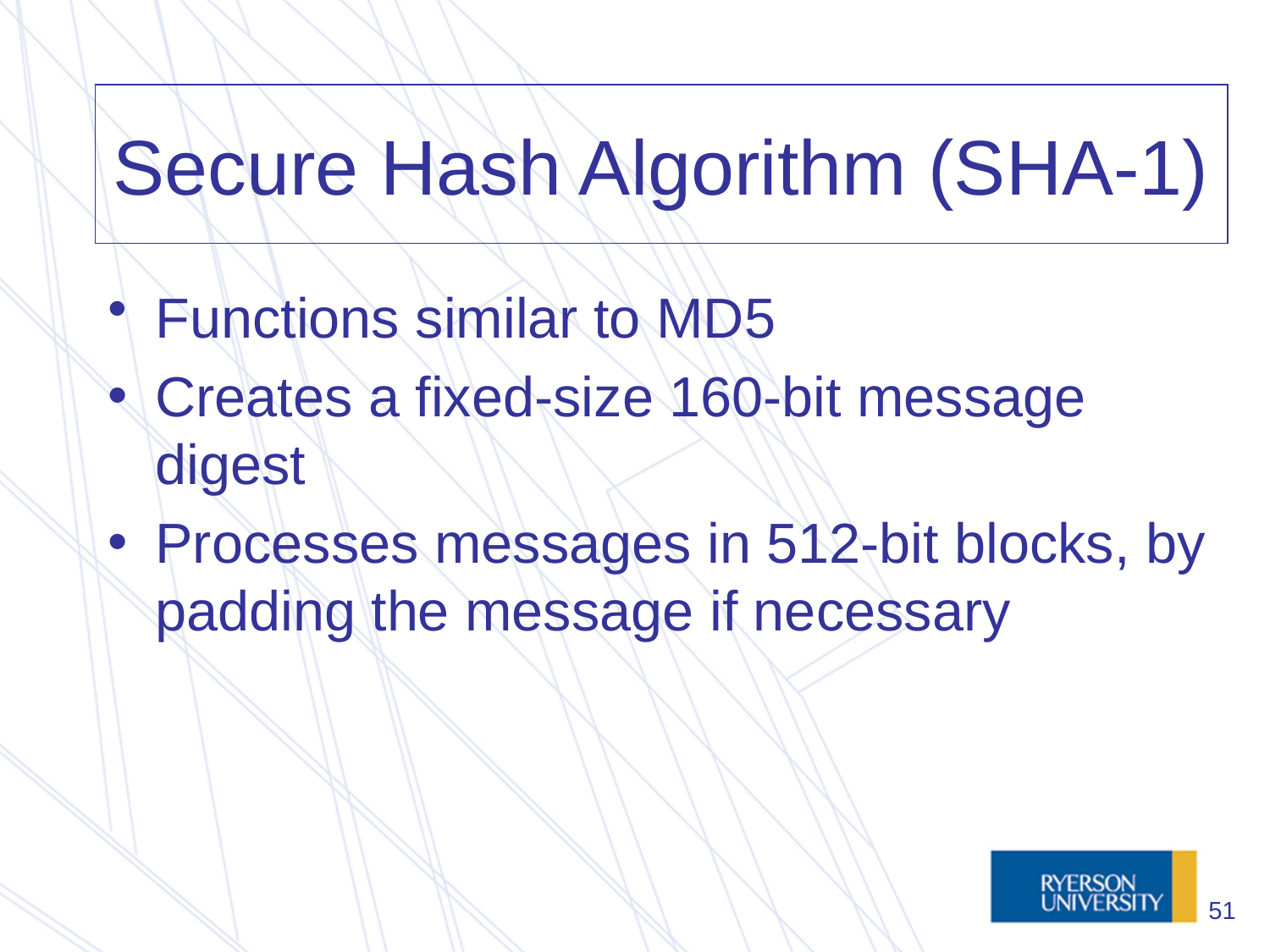

# Secure Hash Algorithm (SHA-1)‏
Functions similar to MD5
Creates a fixed-size 160-bit message digest
Processes messages in 512-bit blocks, by padding the message if necessary
51